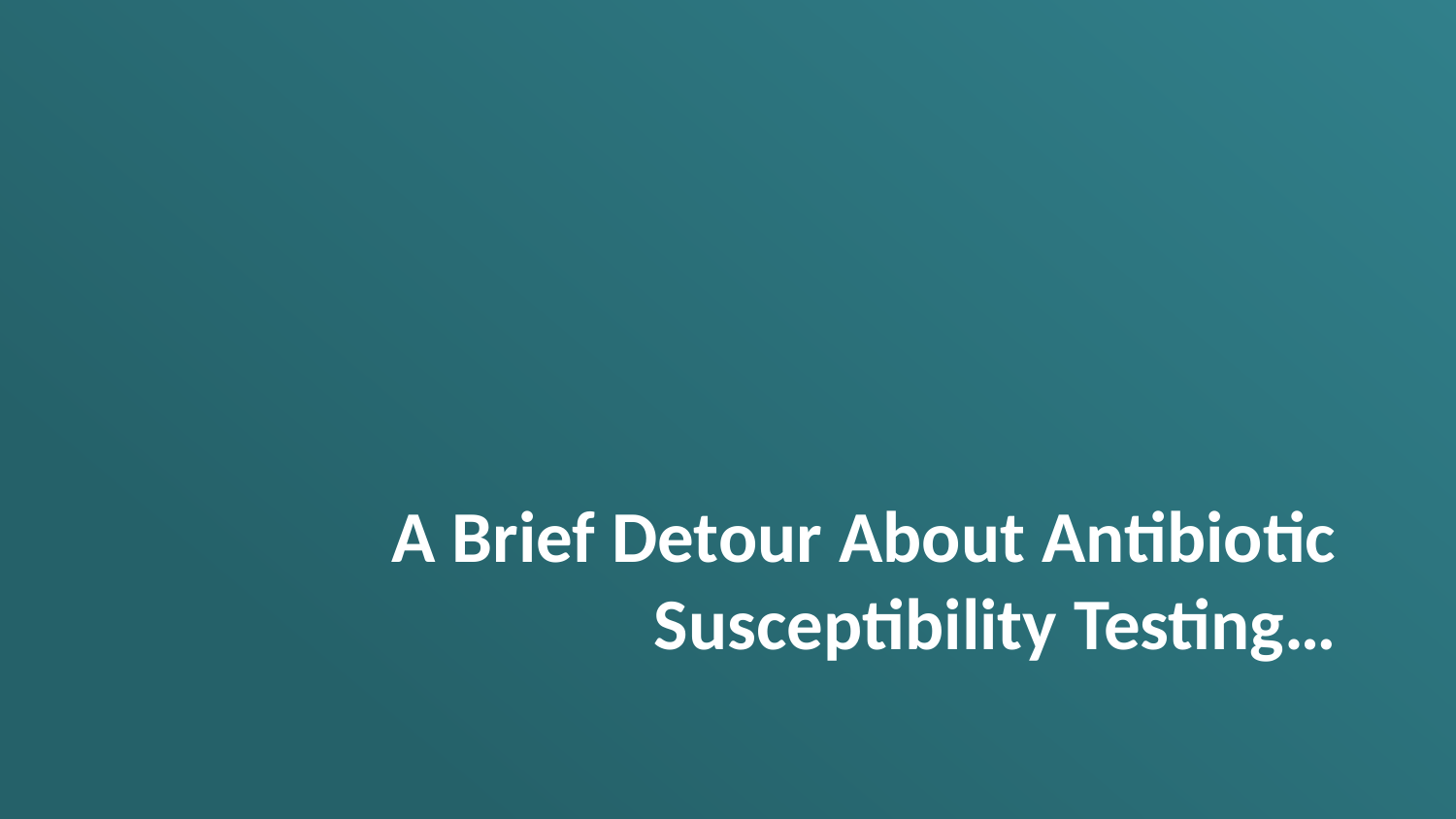

# A Brief Detour About Antibiotic Susceptibility Testing…